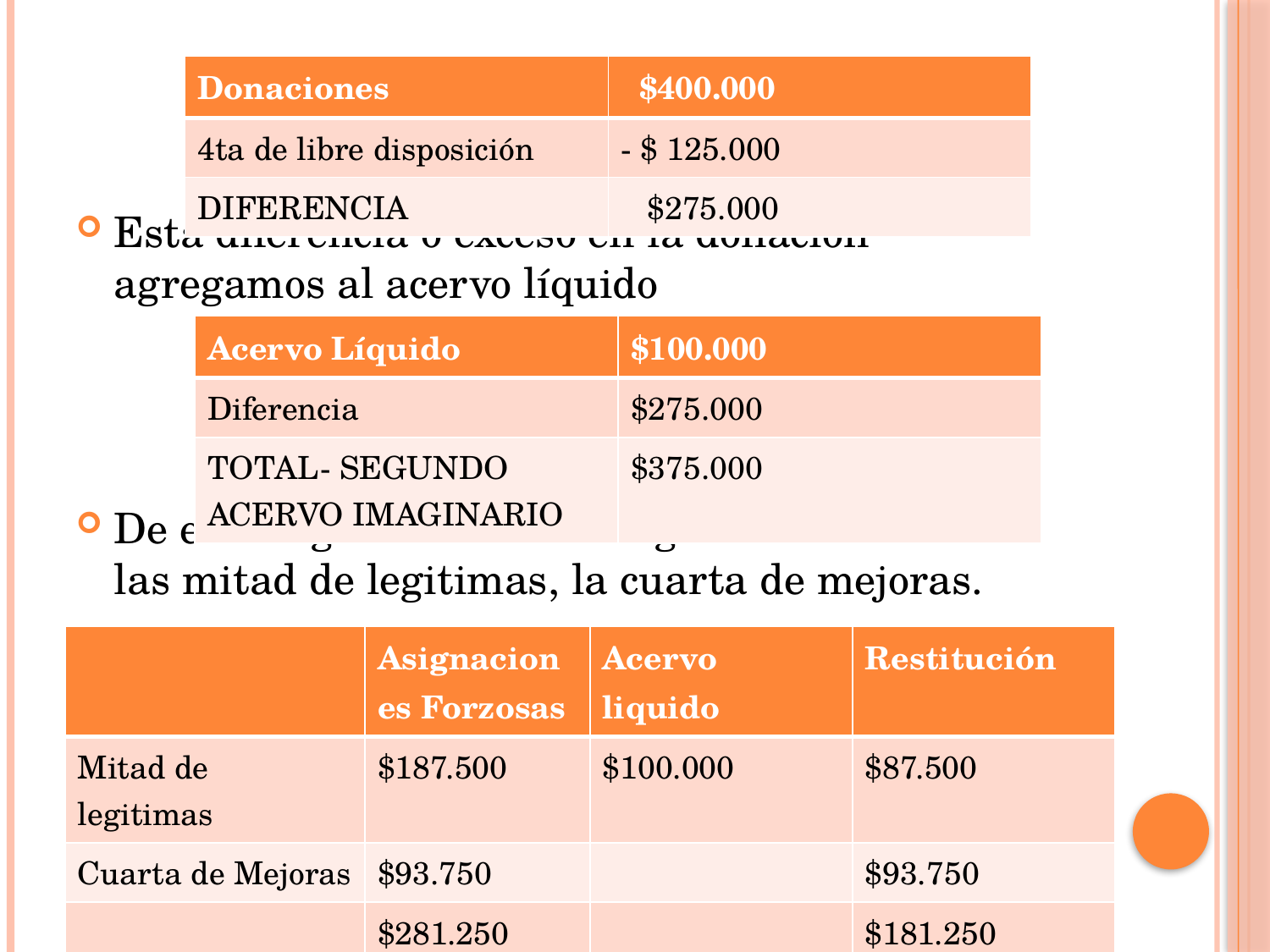

| Donaciones | $400.000 |
| --- | --- |
| 4ta de libre disposición | - $ 125.000 |
| DIFERENCIA | $275.000 |

Esta diferencia o exceso en la donación agregamos al acervo líquido

De este segundo acervo imaginario calculamos las mitad de legitimas, la cuarta de mejoras.

| Acervo Líquido | $100.000 |
| --- | --- |
| Diferencia | $275.000 |
| TOTAL- SEGUNDO ACERVO IMAGINARIO | $375.000 |
|  | Asignaciones Forzosas | Acervo liquido | Restitución |
| --- | --- | --- | --- |
| Mitad de legitimas | $187.500 | $100.000 | $87.500 |
| Cuarta de Mejoras | $93.750 |  | $93.750 |
|  | $281.250 |  | $181.250 |